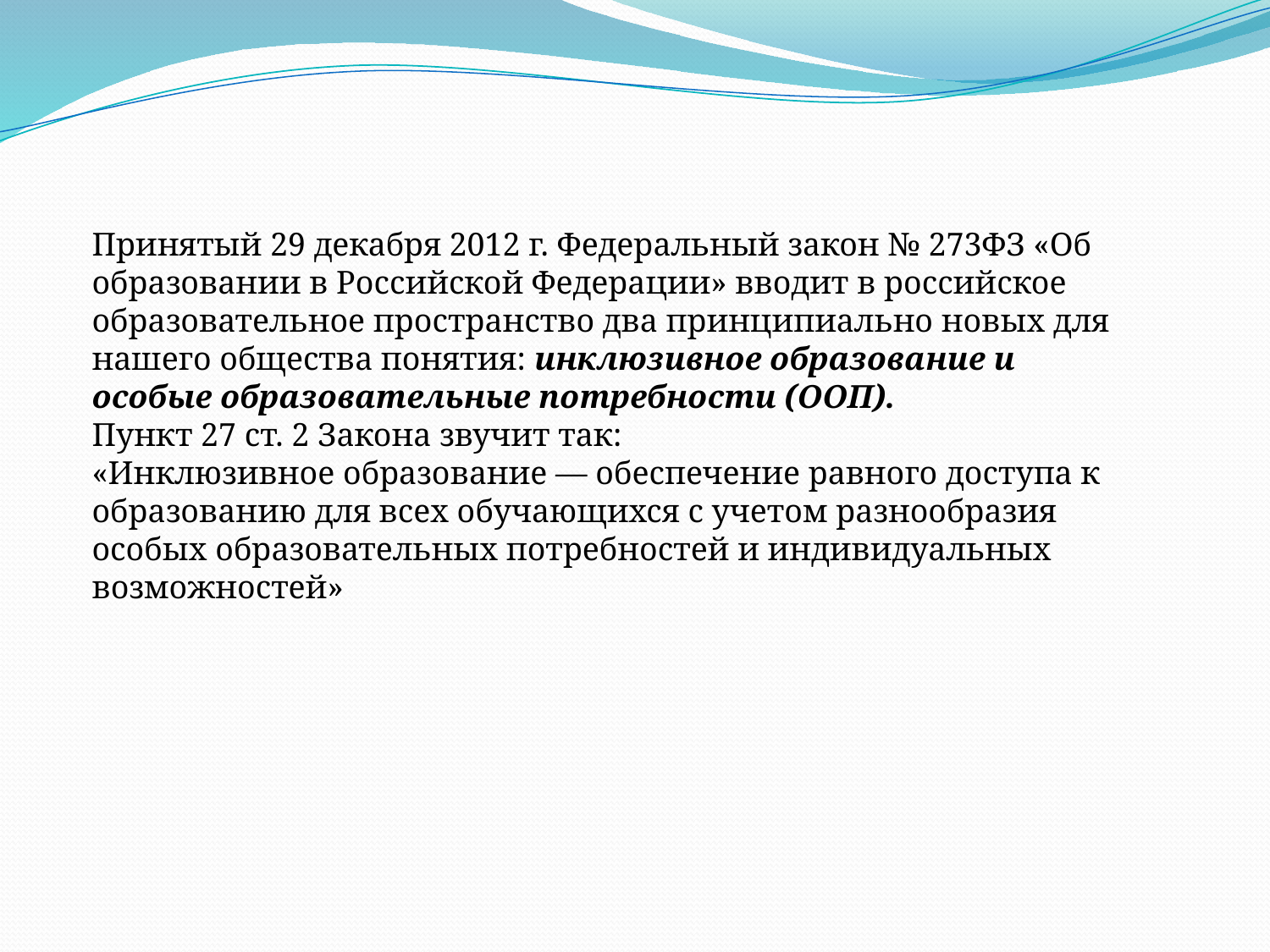

Принятый 29 декабря 2012 г. Федеральный закон № 273ФЗ «Об образовании в Российской Федерации» вводит в российское образовательное пространство два принципиально новых для нашего общества понятия: инклюзивное образование и особые образовательные потребности (ООП).
Пункт 27 ст. 2 Закона звучит так:
«Инклюзивное образование — обеспечение равного доступа к образованию для всех обучающихся с учетом разнообразия особых образовательных потребностей и индивидуальных возможностей»